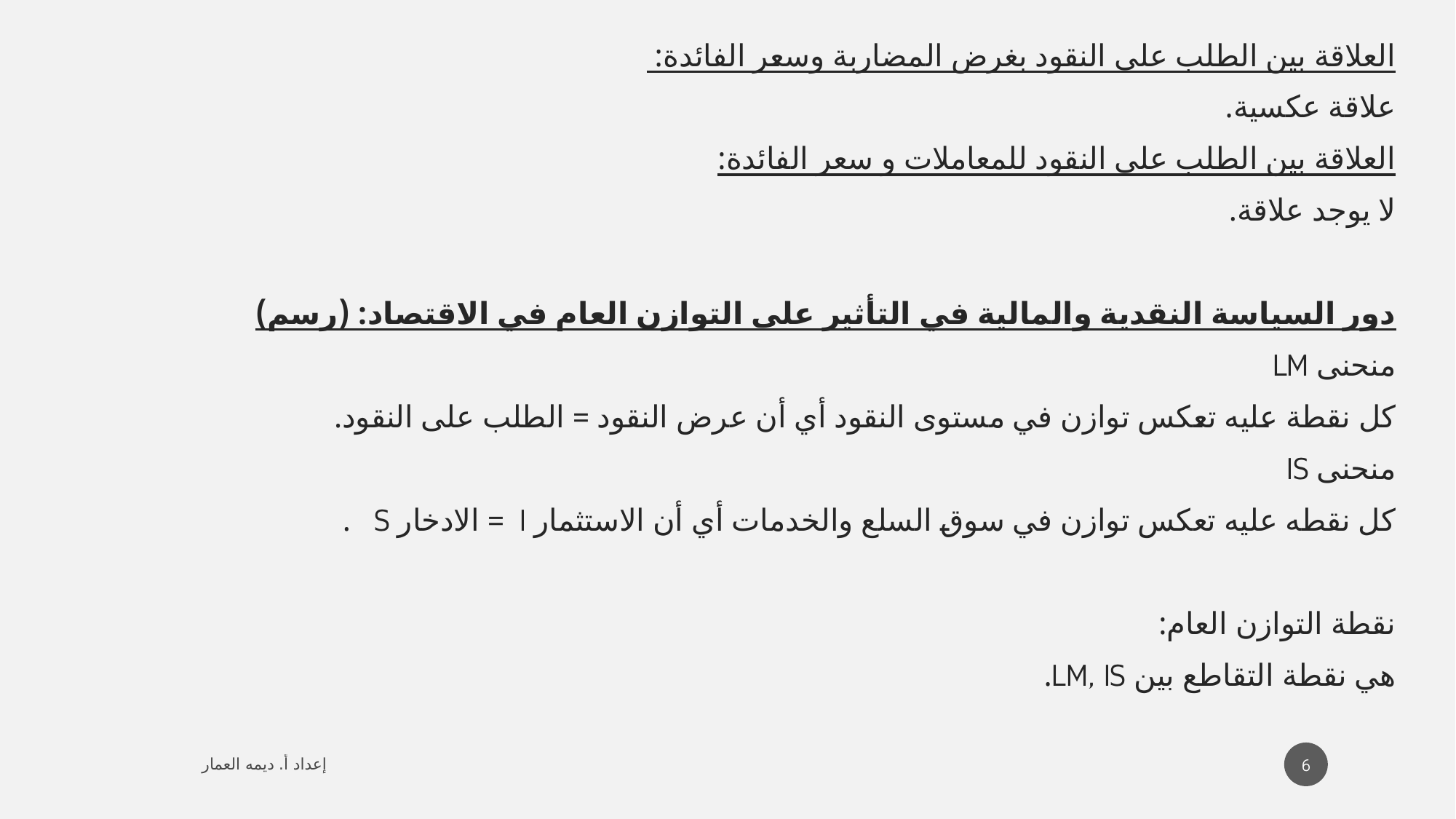

العلاقة بين الطلب على النقود بغرض المضاربة وسعر الفائدة:
علاقة عكسية.
العلاقة بين الطلب على النقود للمعاملات و سعر الفائدة:
لا يوجد علاقة.

دور السياسة النقدية والمالية في التأثير على التوازن العام في الاقتصاد: (رسم)
منحنى LM
كل نقطة عليه تعكس توازن في مستوى النقود أي أن عرض النقود = الطلب على النقود.
منحنى IS
كل نقطه عليه تعكس توازن في سوق السلع والخدمات أي أن الاستثمار I  = الادخار S   .

نقطة التوازن العام:
هي نقطة التقاطع بين LM, IS.

6
إعداد أ. ديمه العمار